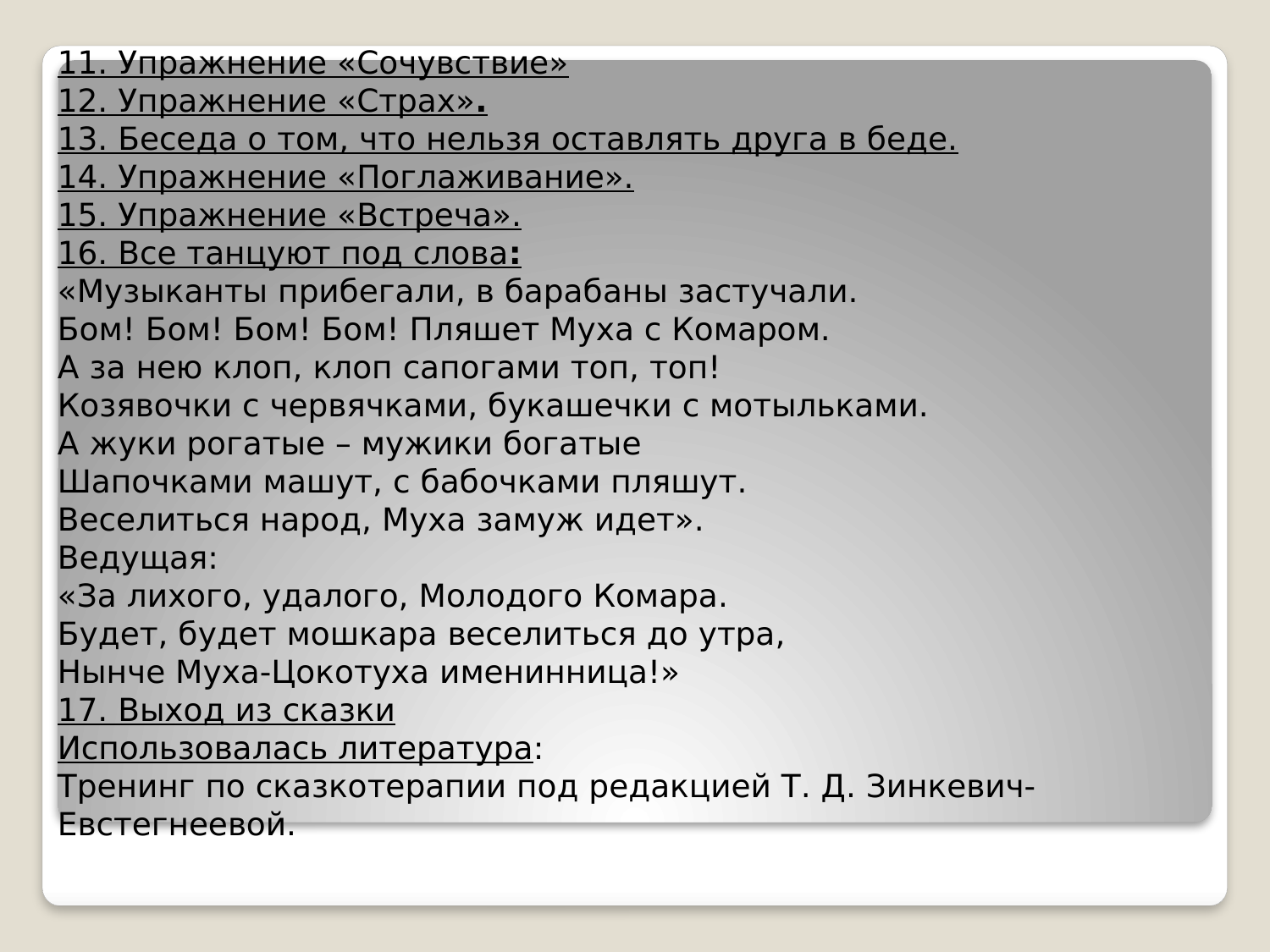

11. Упражнение «Сочувствие»
12. Упражнение «Страх».
13. Беседа о том, что нельзя оставлять друга в беде.
14. Упражнение «Поглаживание».
15. Упражнение «Встреча».
16. Все танцуют под слова:
«Музыканты прибегали, в барабаны застучали.
Бом! Бом! Бом! Бом! Пляшет Муха с Комаром.
А за нею клоп, клоп сапогами топ, топ!
Козявочки с червячками, букашечки с мотыльками.
А жуки рогатые – мужики богатые
Шапочками машут, с бабочками пляшут.
Веселиться народ, Муха замуж идет».
Ведущая:
«За лихого, удалого, Молодого Комара.
Будет, будет мошкара веселиться до утра,
Нынче Муха-Цокотуха именинница!»
17. Выход из сказки
Использовалась литература:
Тренинг по сказкотерапии под редакцией Т. Д. Зинкевич-Евстегнеевой.